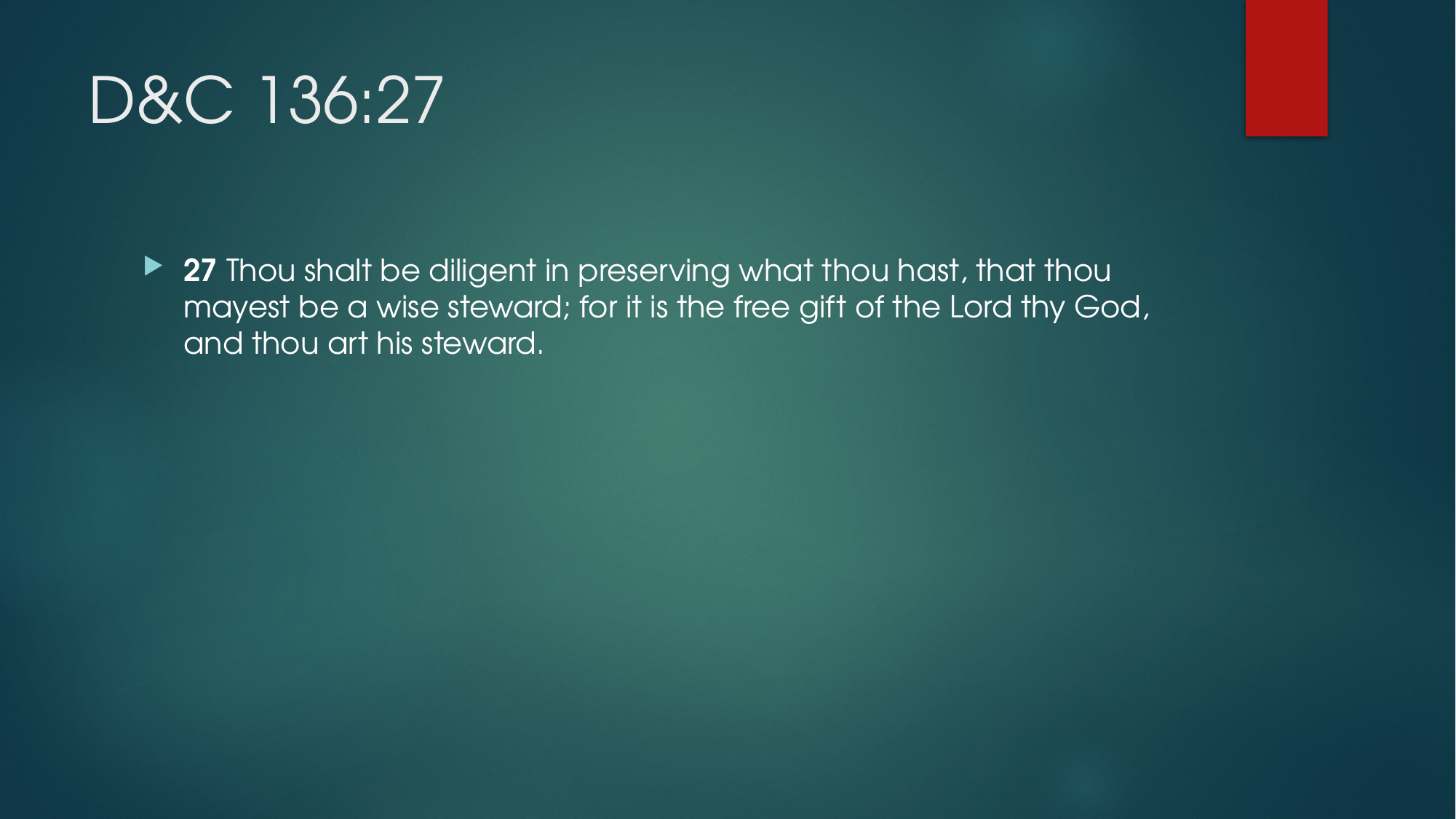

# D&C 136:27
27 Thou shalt be diligent in preserving what thou hast, that thou mayest be a wise steward; for it is the free gift of the Lord thy God, and thou art his steward.